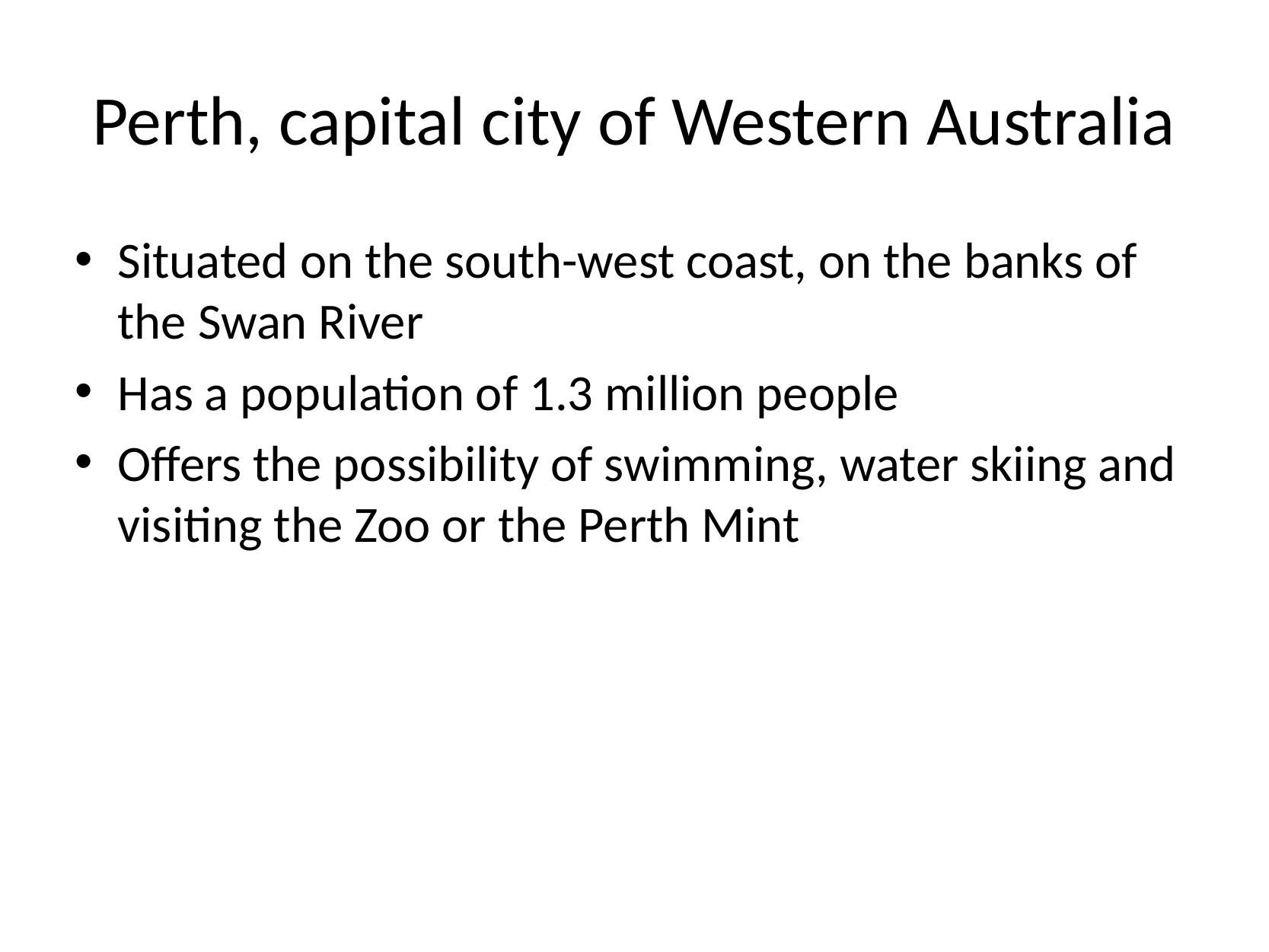

# Perth, capital city of Western Australia
Situated on the south-west coast, on the banks of the Swan River
Has a population of 1.3 million people
Offers the possibility of swimming, water skiing and visiting the Zoo or the Perth Mint